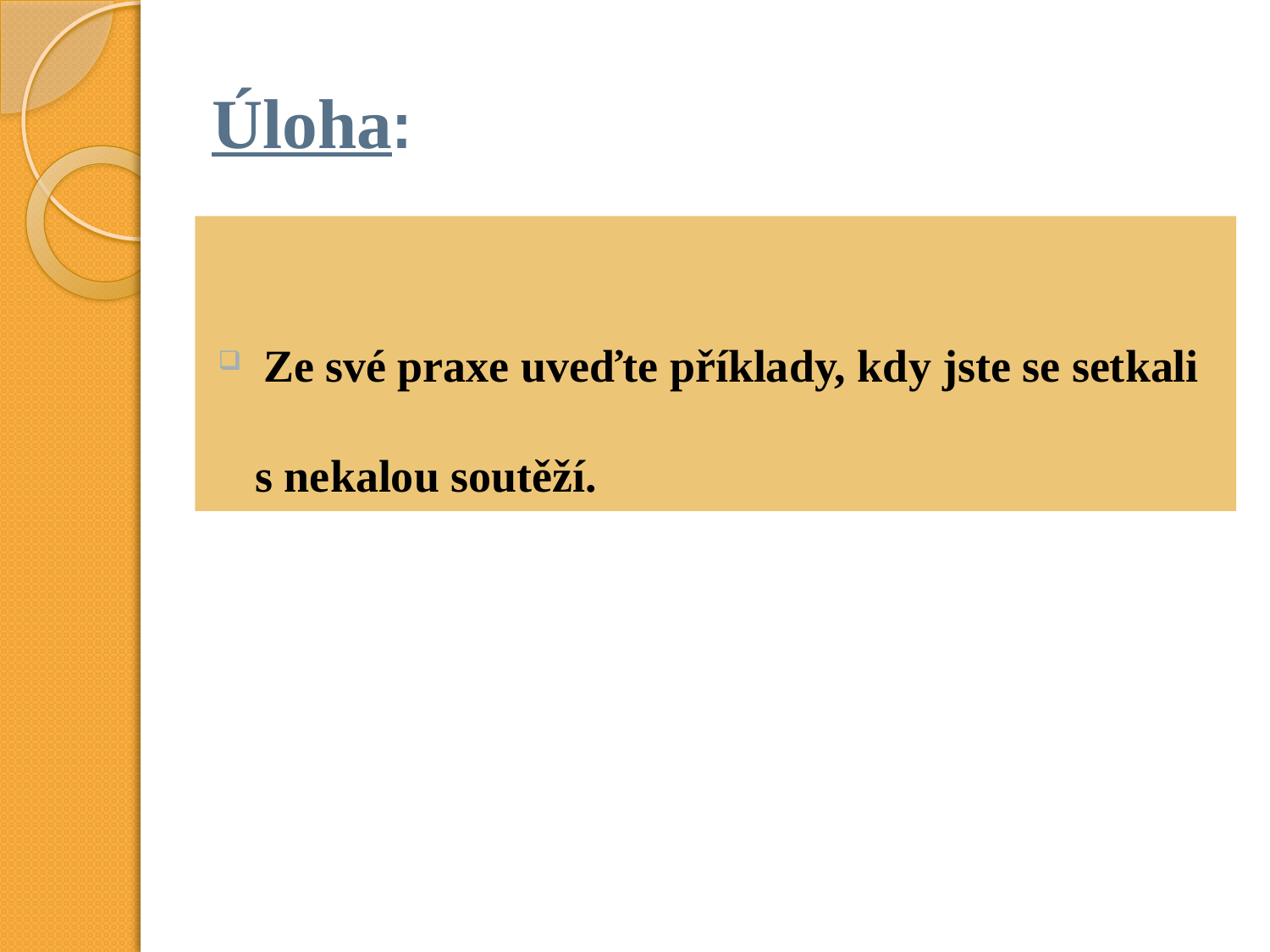

# Úloha:

 Ze své praxe uveďte příklady, kdy jste se setkali s nekalou soutěží.